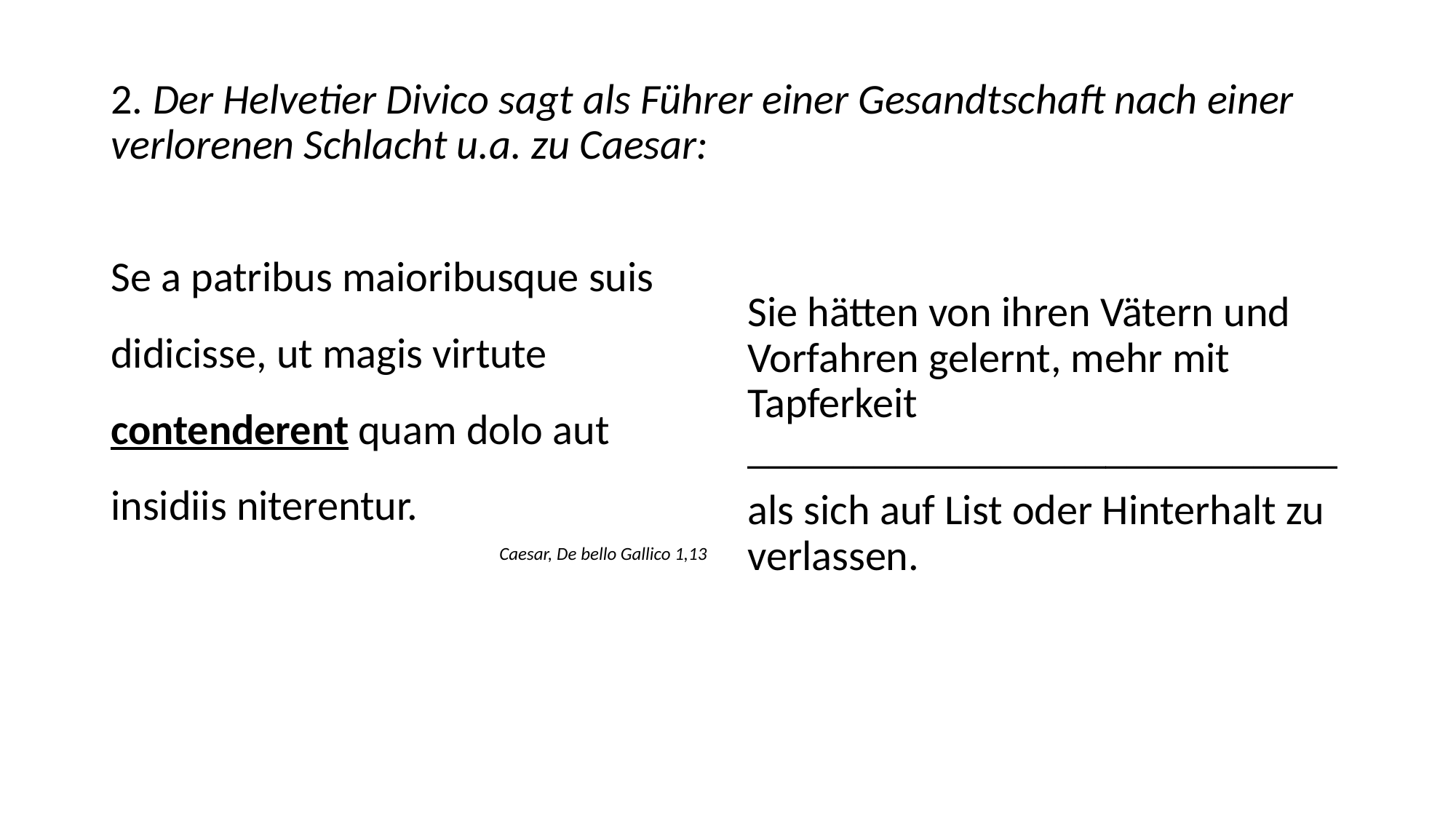

# 2. Der Helvetier Divico sagt als Führer einer Gesandtschaft nach einer verlorenen Schlacht u.a. zu Caesar:
Se a patribus maioribusque suis didicisse, ut magis virtute contenderent quam dolo aut insidiis niterentur.
Caesar, De bello Gallico 1,13

Sie hätten von ihren Vätern und Vorfahren gelernt, mehr mit Tapferkeit ____________________________
als sich auf List oder Hinterhalt zu verlassen.